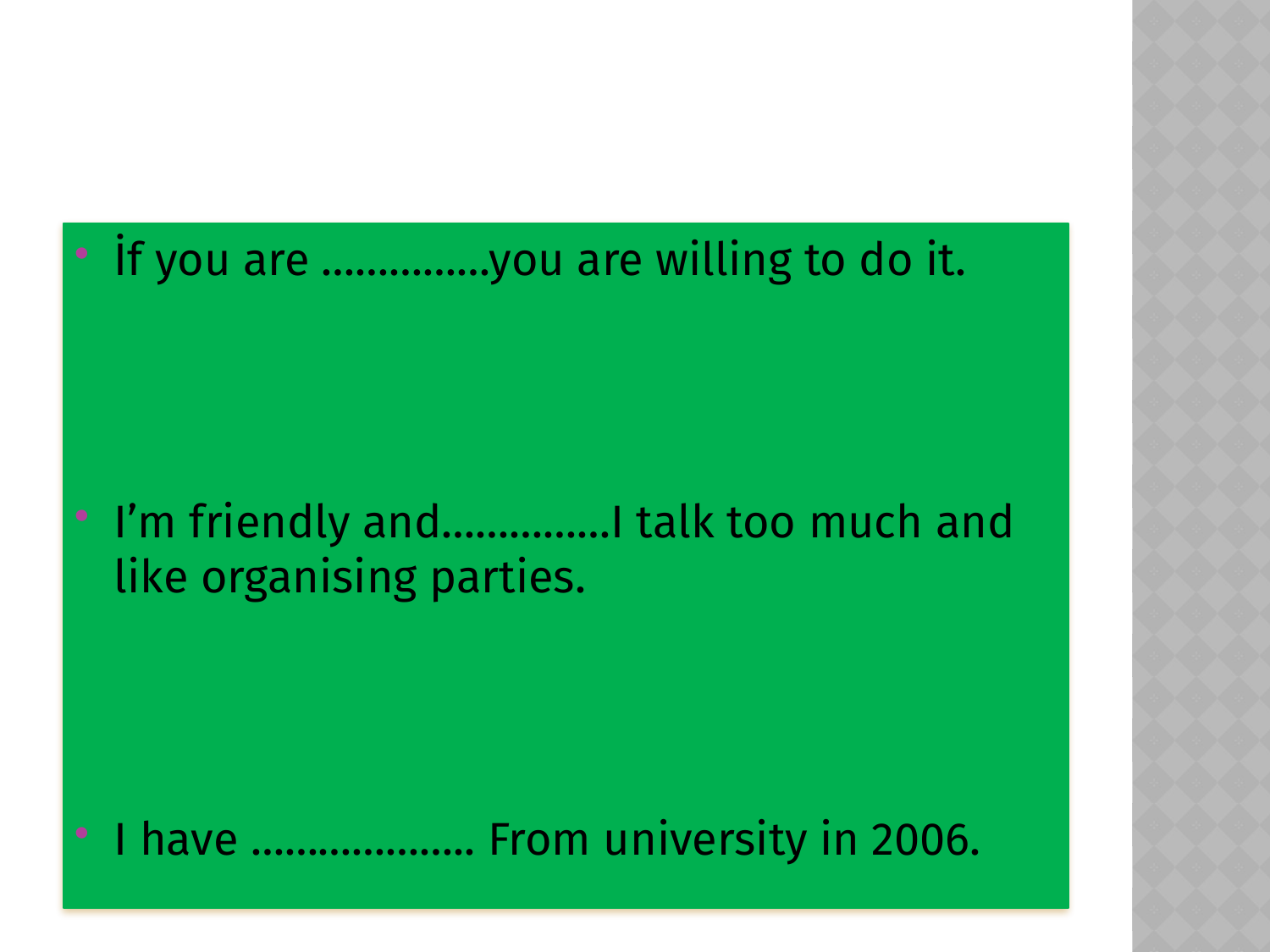

İf you are ……………you are willing to do it.

I’m friendly and……………I talk too much and like organising parties.

I have ……………….. From university in 2006.